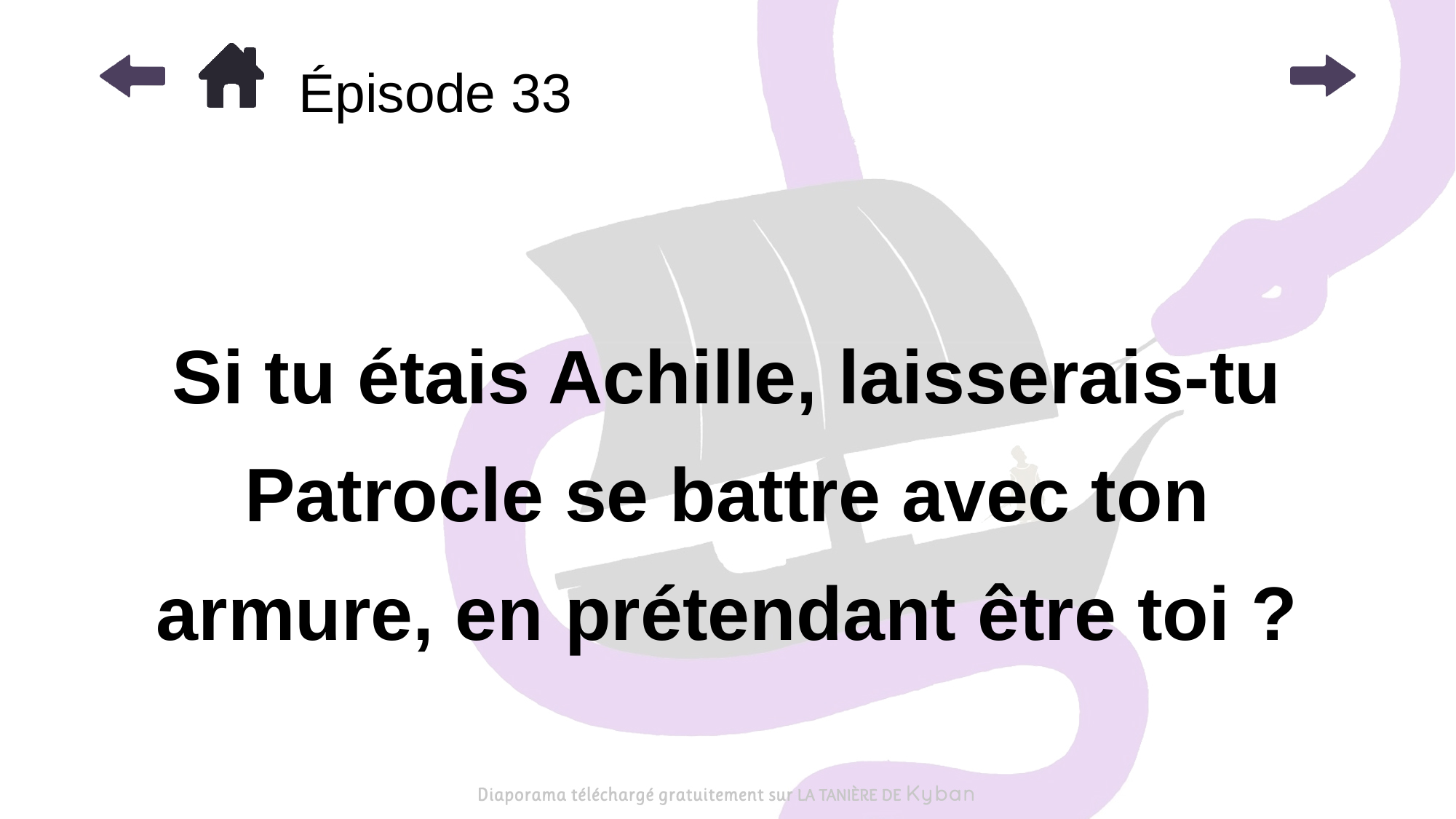

# Épisode 33
Si tu étais Achille, laisserais-tu Patrocle se battre avec ton armure, en prétendant être toi ?